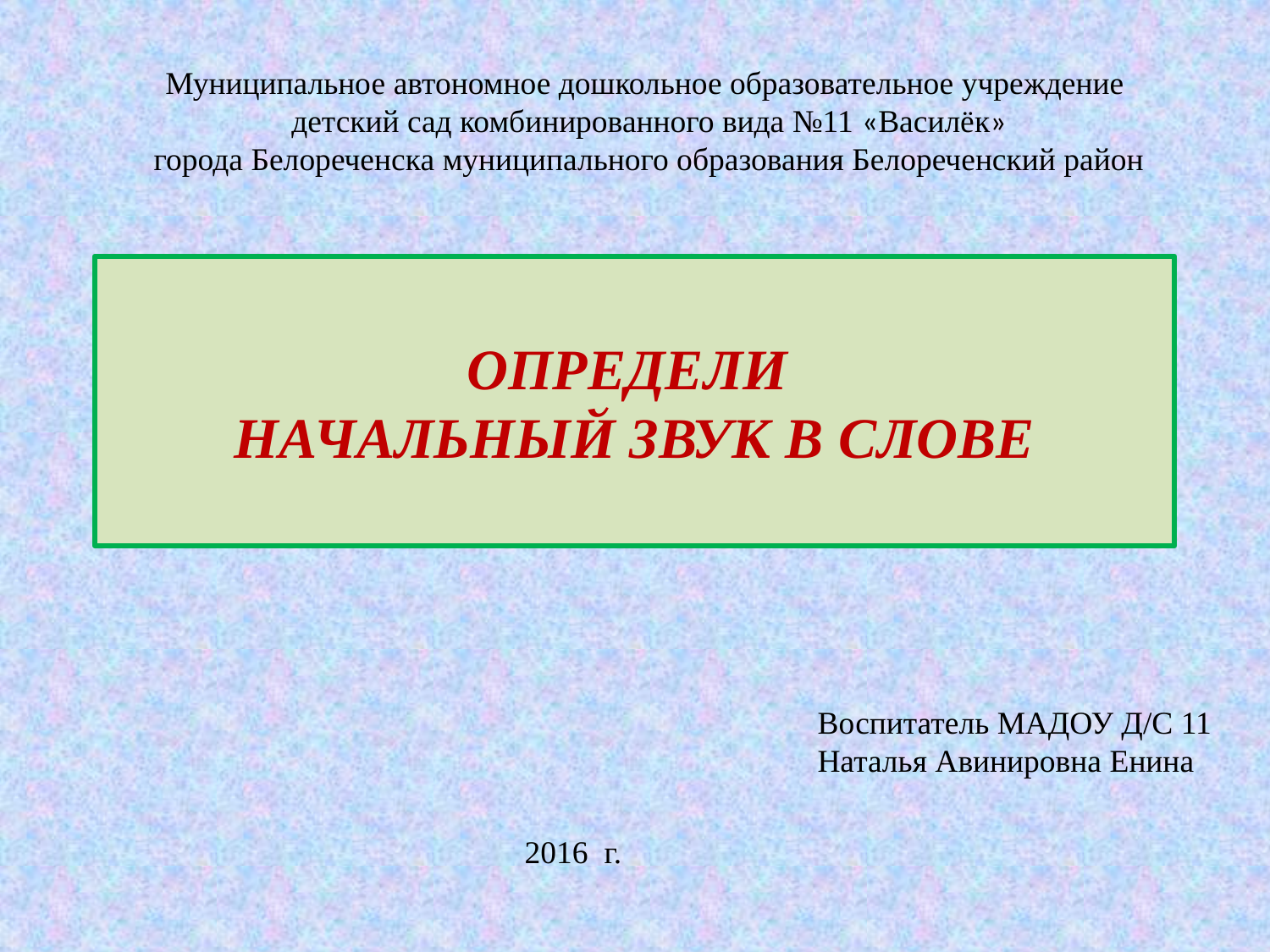

Муниципальное автономное дошкольное образовательное учреждение
 детский сад комбинированного вида №11 «Василёк»
 города Белореченска муниципального образования Белореченский район
# ОПРЕДЕЛИ НАЧАЛЬНЫЙ ЗВУК В СЛОВЕ
Воспитатель МАДОУ Д/С 11
Наталья Авинировна Енина
2016  г.